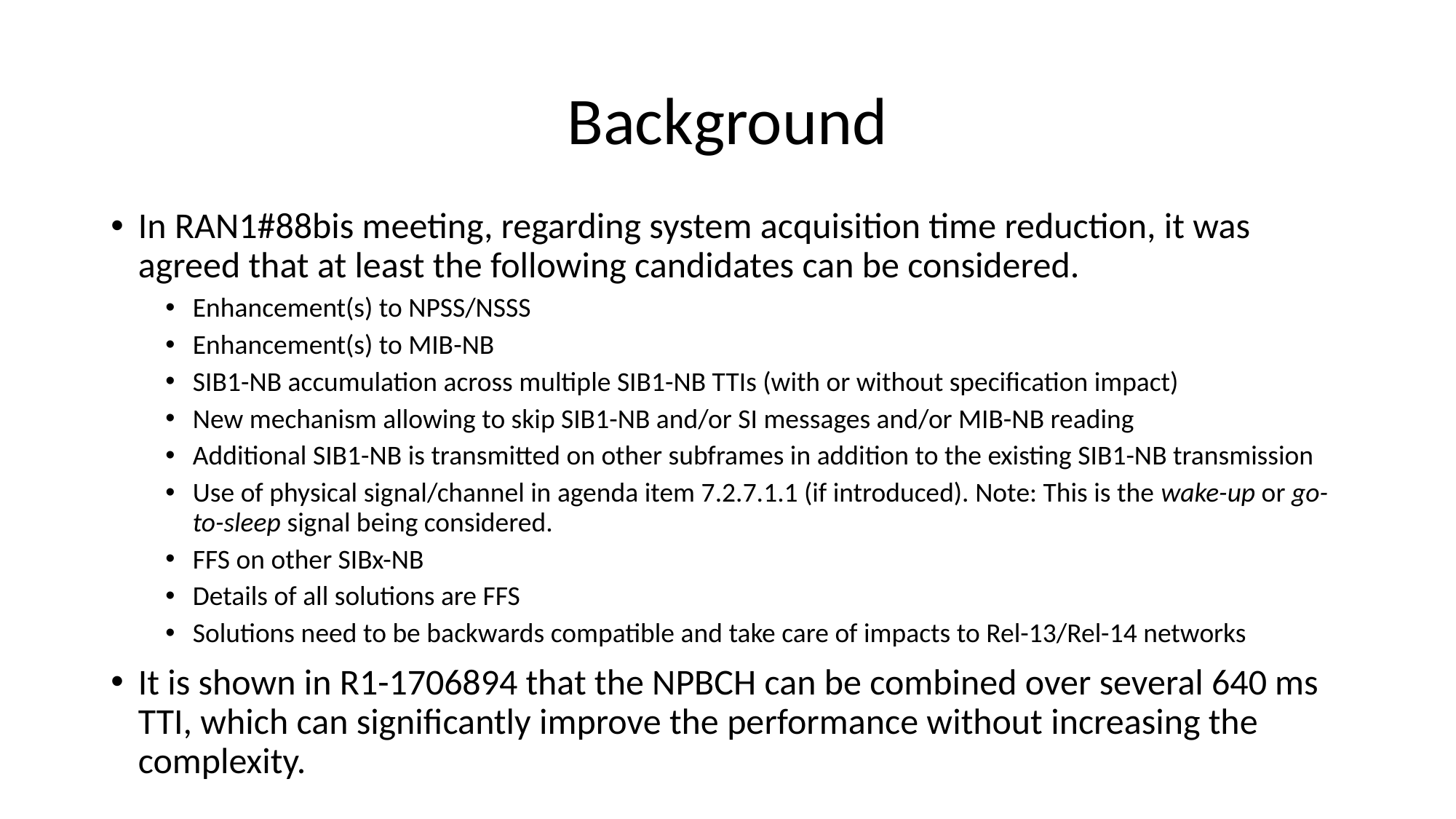

# Background
In RAN1#88bis meeting, regarding system acquisition time reduction, it was agreed that at least the following candidates can be considered.
Enhancement(s) to NPSS/NSSS
Enhancement(s) to MIB-NB
SIB1-NB accumulation across multiple SIB1-NB TTIs (with or without specification impact)
New mechanism allowing to skip SIB1-NB and/or SI messages and/or MIB-NB reading
Additional SIB1-NB is transmitted on other subframes in addition to the existing SIB1-NB transmission
Use of physical signal/channel in agenda item 7.2.7.1.1 (if introduced). Note: This is the wake-up or go-to-sleep signal being considered.
FFS on other SIBx-NB
Details of all solutions are FFS
Solutions need to be backwards compatible and take care of impacts to Rel-13/Rel-14 networks
It is shown in R1-1706894 that the NPBCH can be combined over several 640 ms TTI, which can significantly improve the performance without increasing the complexity.